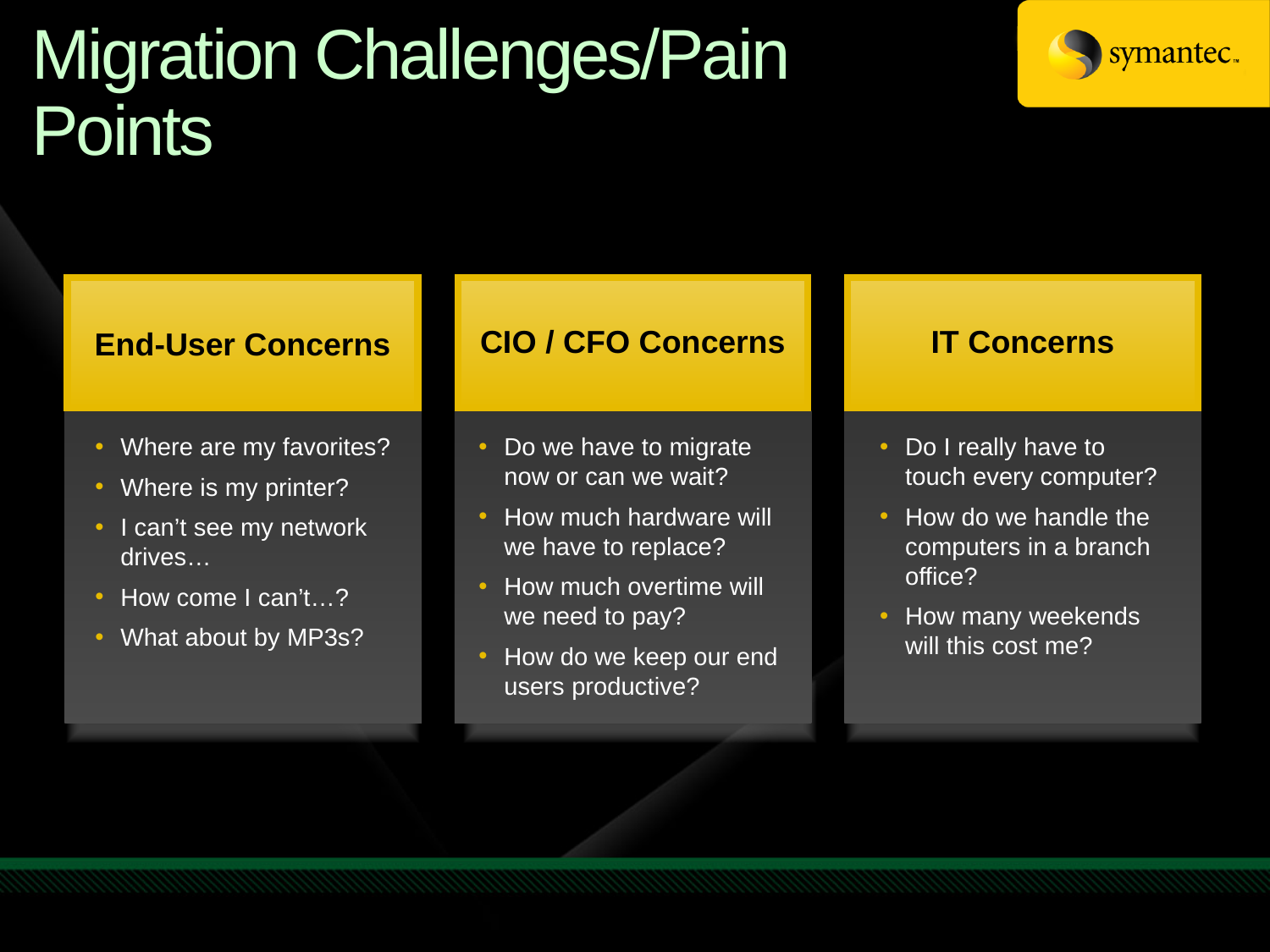

# Migration Challenges/Pain Points
End-User Concerns
CIO / CFO Concerns
IT Concerns

Where are my favorites?
Where is my printer?
I can’t see my network drives…
How come I can’t…?
What about by MP3s?
Do we have to migrate now or can we wait?
How much hardware will we have to replace?
How much overtime will we need to pay?
How do we keep our end users productive?
Do I really have to touch every computer?
How do we handle the computers in a branch office?
How many weekends will this cost me?

4